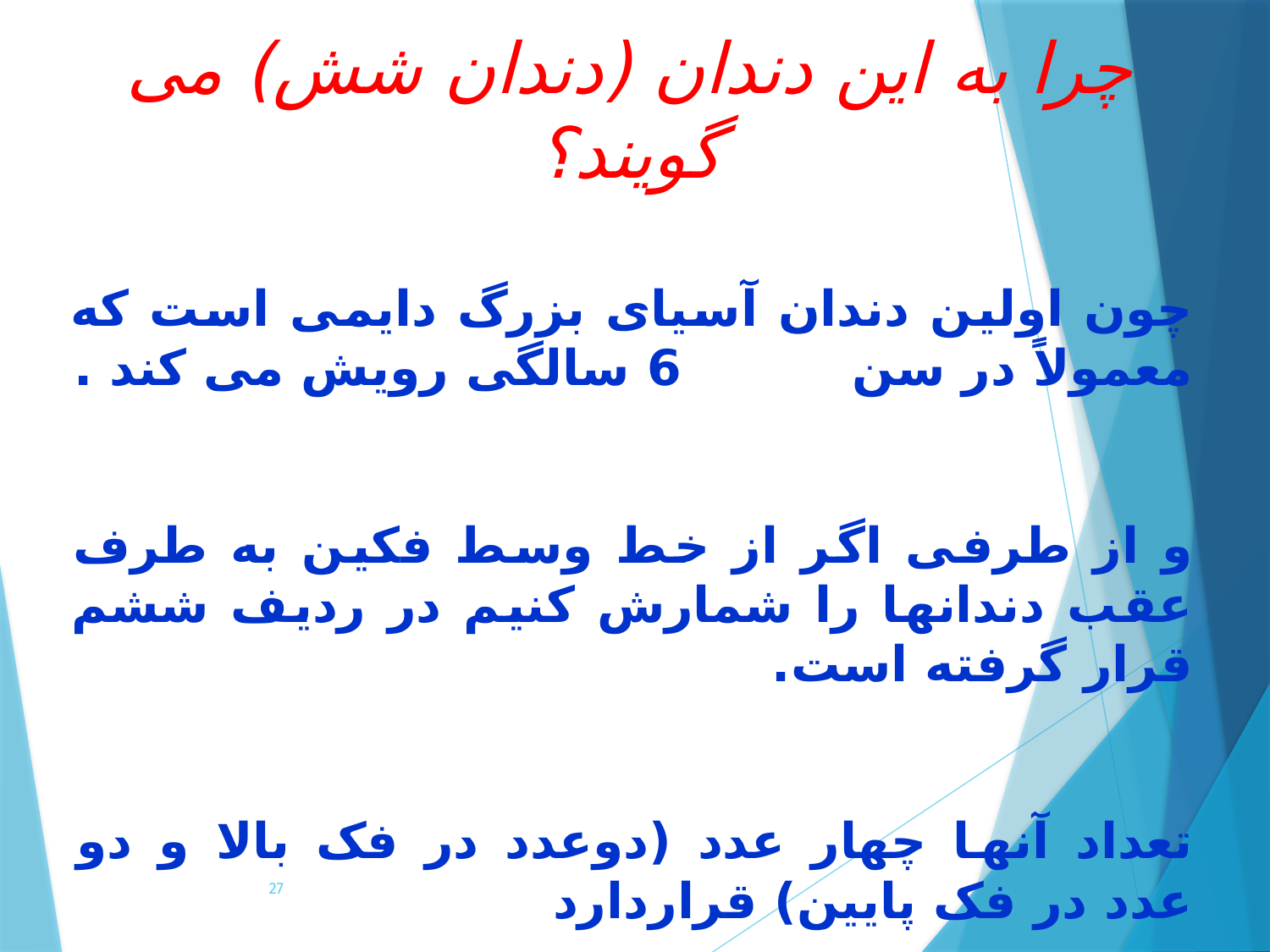

چرا به این دندان (دندان شش) می گویند؟

چون اولین دندان آسیای بزرگ دایمی است که معمولاً در سن          6 سالگی رویش می کند .

و از طرفی اگر از خط وسط فکین به طرف عقب دندانها را شمارش کنیم در ردیف ششم قرار گرفته است.

تعداد آنها چهار عدد (دوعدد در فک بالا و دو عدد در فک پایین) قراردارد
27